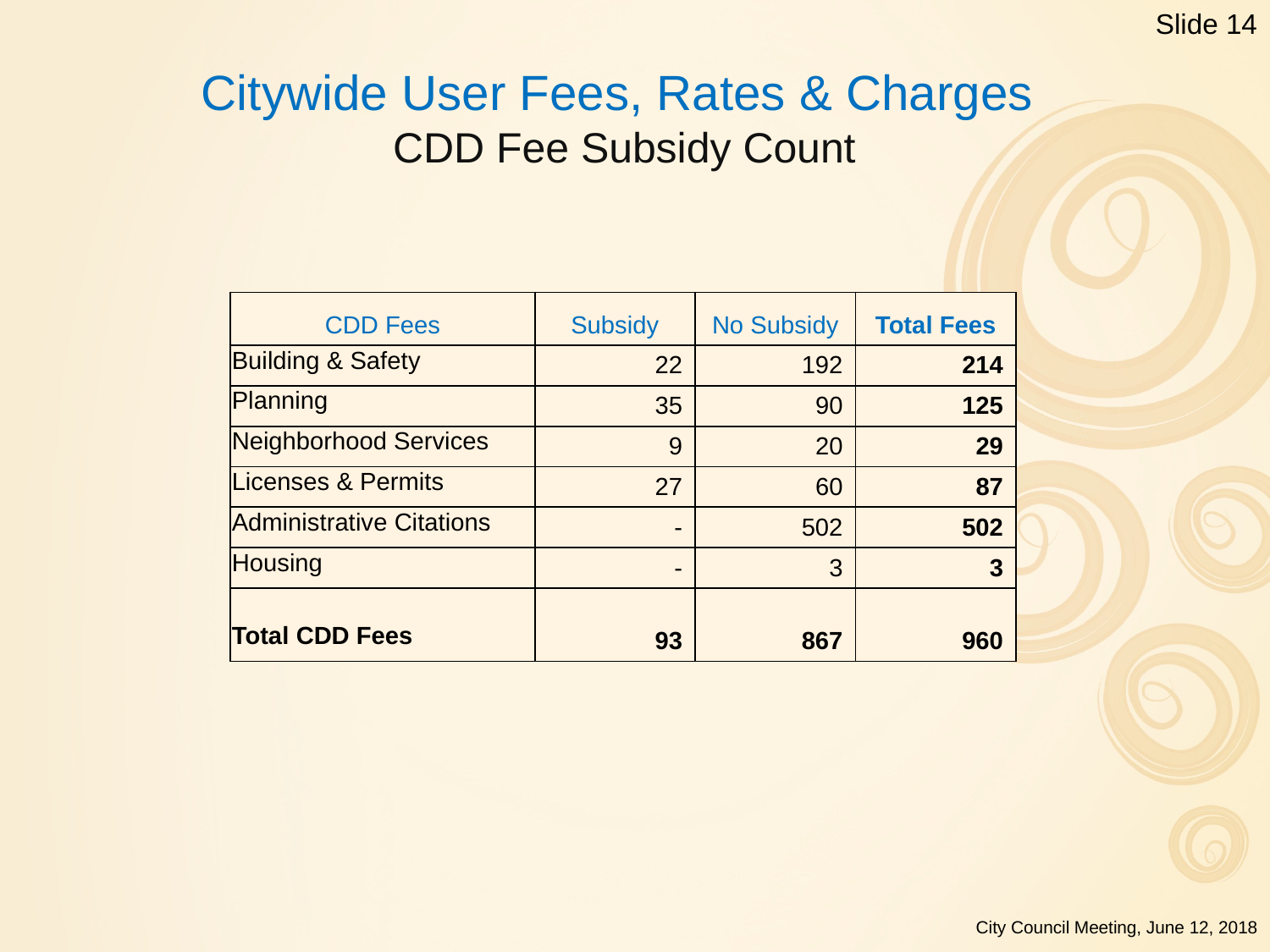

Slide 14
Citywide User Fees, Rates & Charges
CDD Fee Subsidy Count
| CDD Fees | Subsidy | No Subsidy | Total Fees |
| --- | --- | --- | --- |
| Building & Safety | 22 | 192 | 214 |
| Planning | 35 | 90 | 125 |
| Neighborhood Services | 9 | 20 | 29 |
| Licenses & Permits | 27 | 60 | 87 |
| Administrative Citations | - | 502 | 502 |
| Housing | - | 3 | 3 |
| Total CDD Fees | 93 | 867 | 960 |

City Council Meeting, June 12, 2018